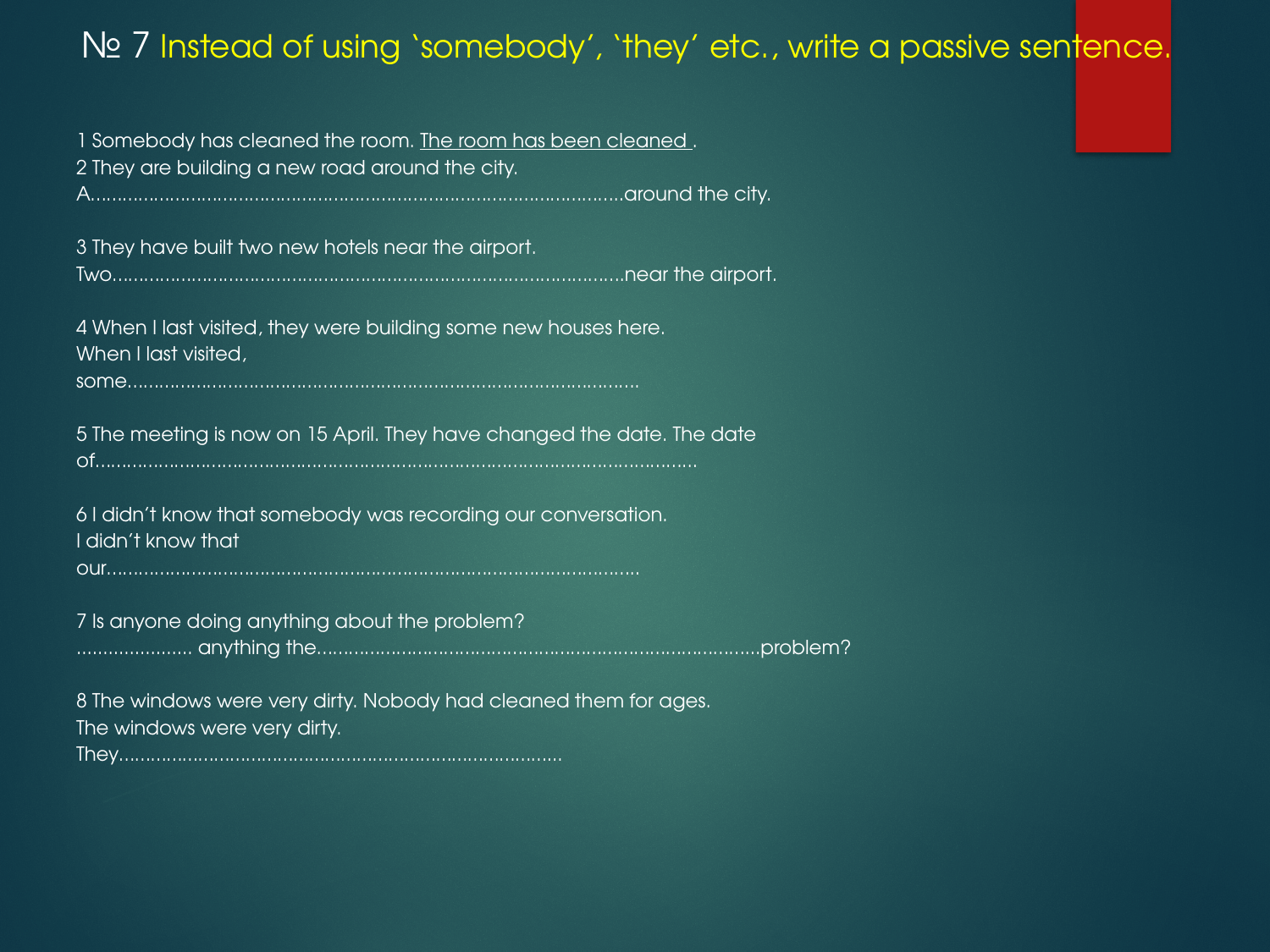

№ 7 Instead of using ‘somebody’, ‘they’ etc., write a passive sentence.
1 Somebody has cleaned the room. The room has been cleaned .
2 They are building a new road around the city.
A………………………………………………………………………………………..around the city.
3 They have built two new hotels near the airport.
Two…………………………………………………………………………………….near the airport.
4 When I last visited, they were building some new houses here.
When I last visited,
some…………………………………………………………………………………….
5 The meeting is now on 15 April. They have changed the date. The date
of…………………………………………………………………………………………………...
6 I didn’t know that somebody was recording our conversation.
I didn’t know that
our………………………………………………………………………………………..
7 Is anyone doing anything about the problem?
...................... anything the………………………………………………………………………...problem?
8 The windows were very dirty. Nobody had cleaned them for ages.
The windows were very dirty.
They………………………………………………………………………...